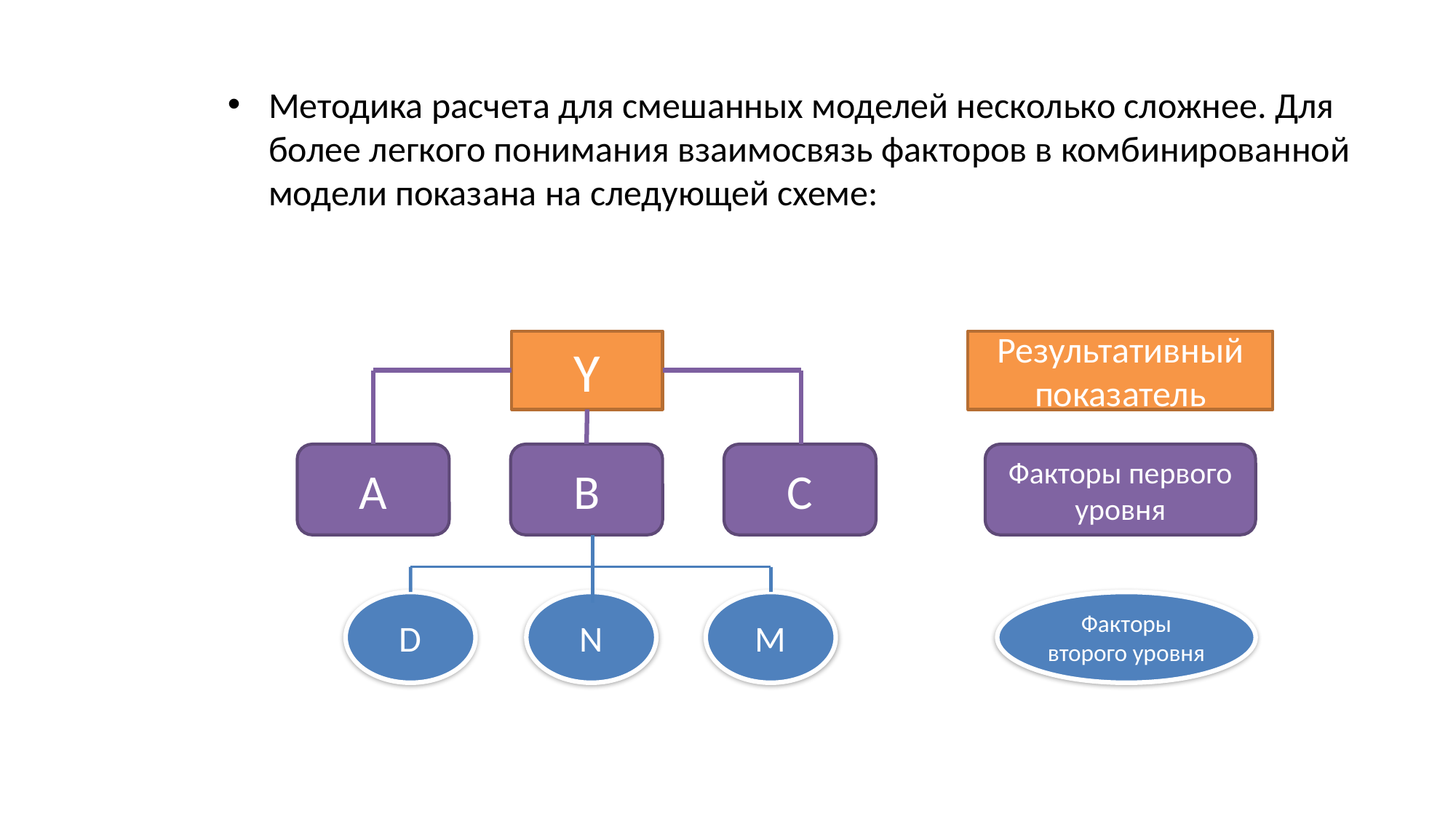

Методика расчета для смешанных моделей несколько сложнее. Для более легкого понимания взаимосвязь факторов в комбинированной модели показана на следующей схеме:

Y
Результативный показатель
A
B
C
Факторы первого уровня
D
N
M
Факторы второго уровня